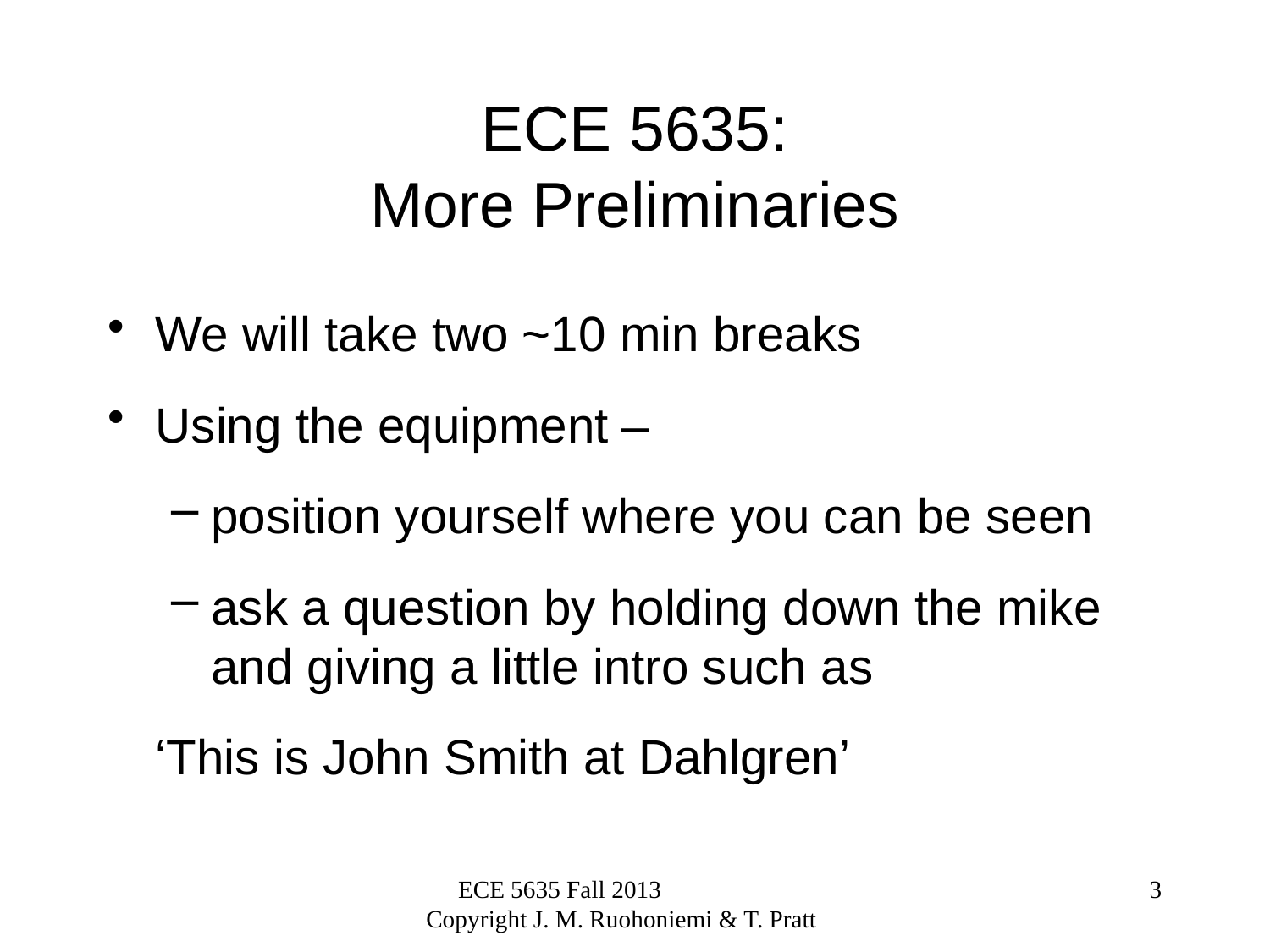

# ECE 5635: More Preliminaries
We will take two ~10 min breaks
Using the equipment –
position yourself where you can be seen
ask a question by holding down the mike and giving a little intro such as
	‘This is John Smith at Dahlgren’

ECE 5635 Fall 2013                      Copyright J. M. Ruohoniemi & T. Pratt
3